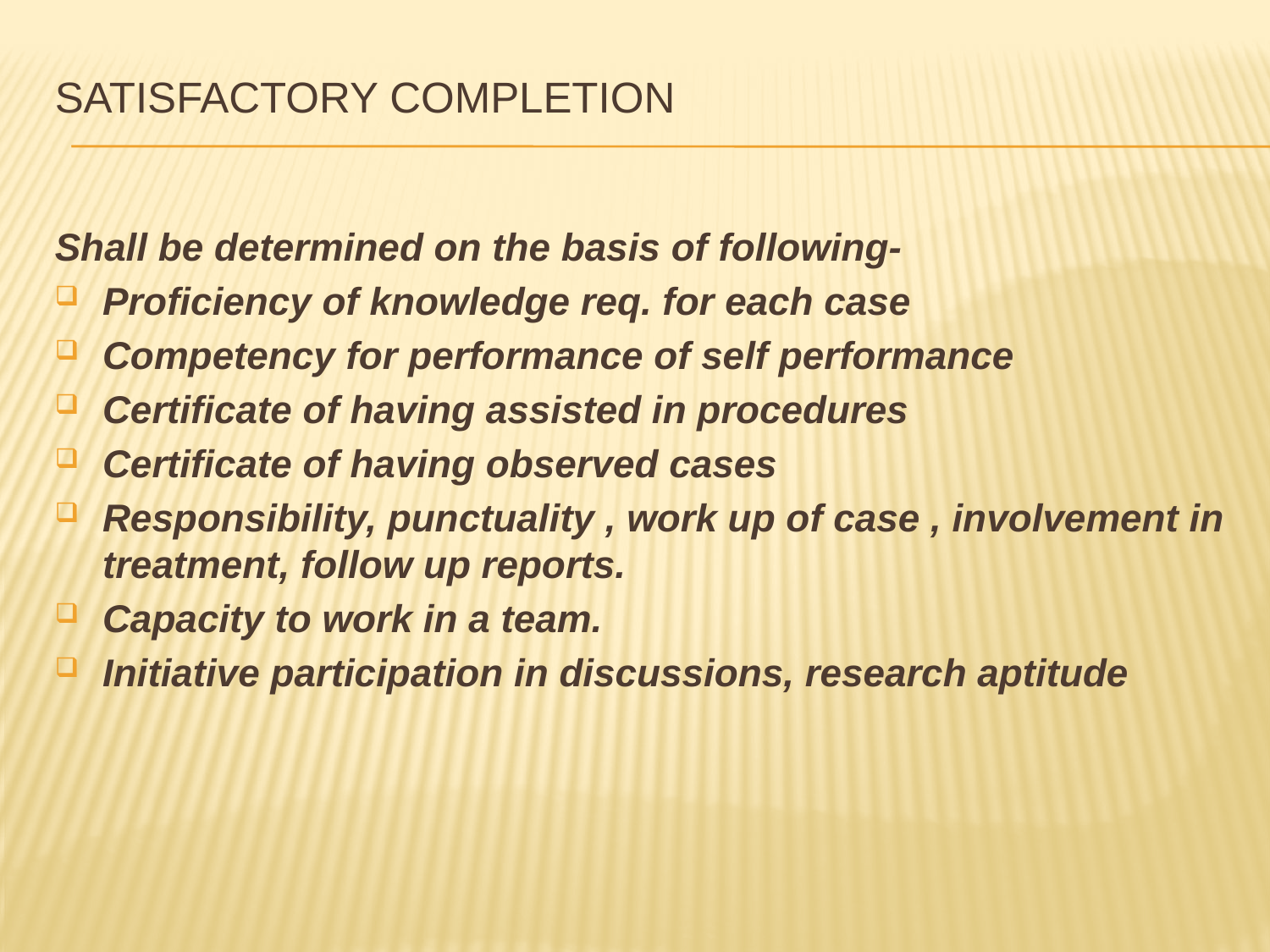

# Satisfactory completion
Shall be determined on the basis of following-
Proficiency of knowledge req. for each case
Competency for performance of self performance
Certificate of having assisted in procedures
Certificate of having observed cases
Responsibility, punctuality , work up of case , involvement in treatment, follow up reports.
Capacity to work in a team.
Initiative participation in discussions, research aptitude